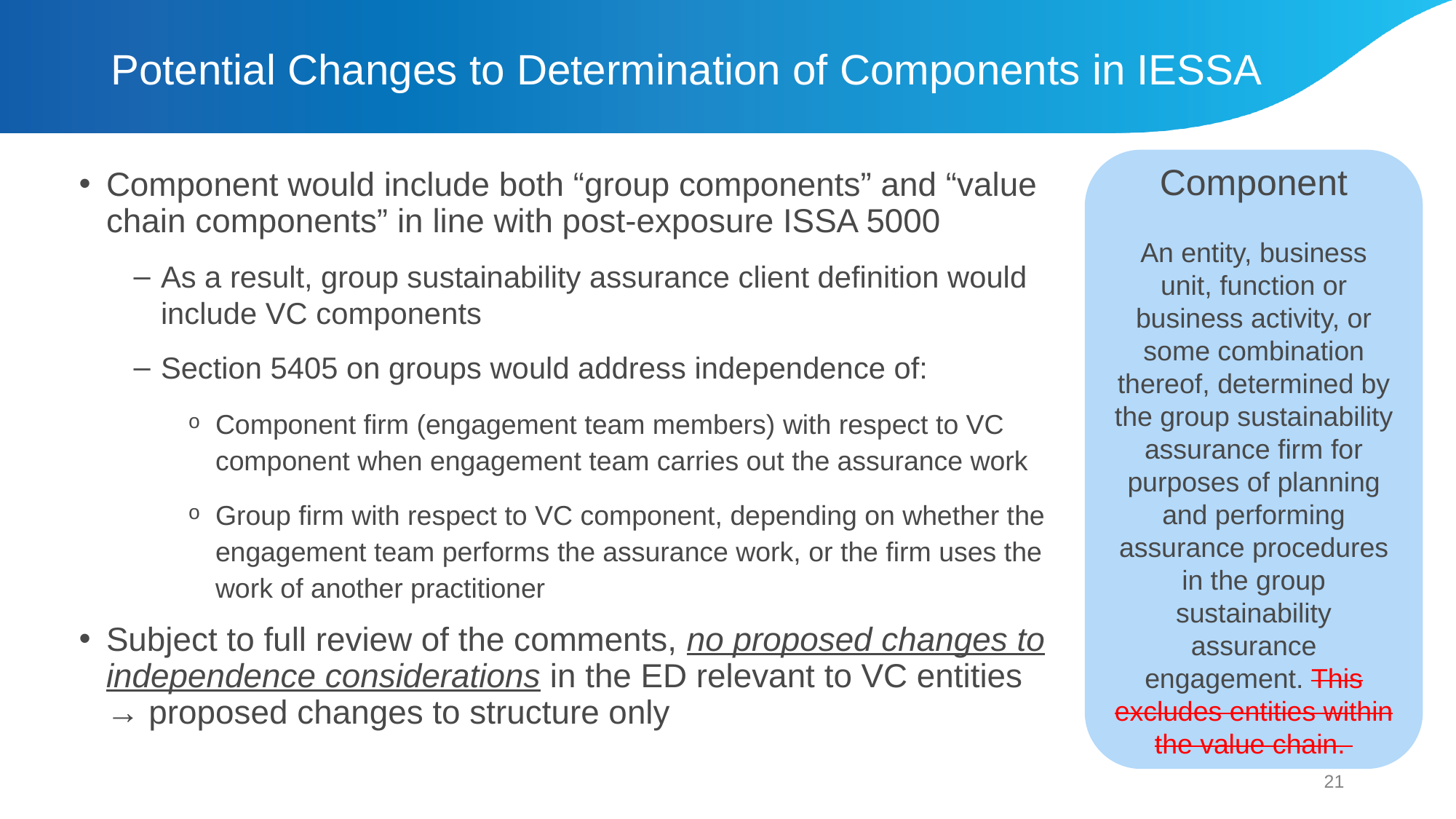

# Potential Changes to Determination of Components in IESSA
Component

An entity, business unit, function or business activity, or some combination thereof, determined by the group sustainability assurance firm for purposes of planning and performing assurance procedures in the group sustainability assurance engagement. This excludes entities within the value chain.
Component would include both “group components” and “value chain components” in line with post-exposure ISSA 5000
As a result, group sustainability assurance client definition would include VC components
Section 5405 on groups would address independence of:
Component firm (engagement team members) with respect to VC component when engagement team carries out the assurance work
Group firm with respect to VC component, depending on whether the engagement team performs the assurance work, or the firm uses the work of another practitioner
Subject to full review of the comments, no proposed changes to independence considerations in the ED relevant to VC entities → proposed changes to structure only
21